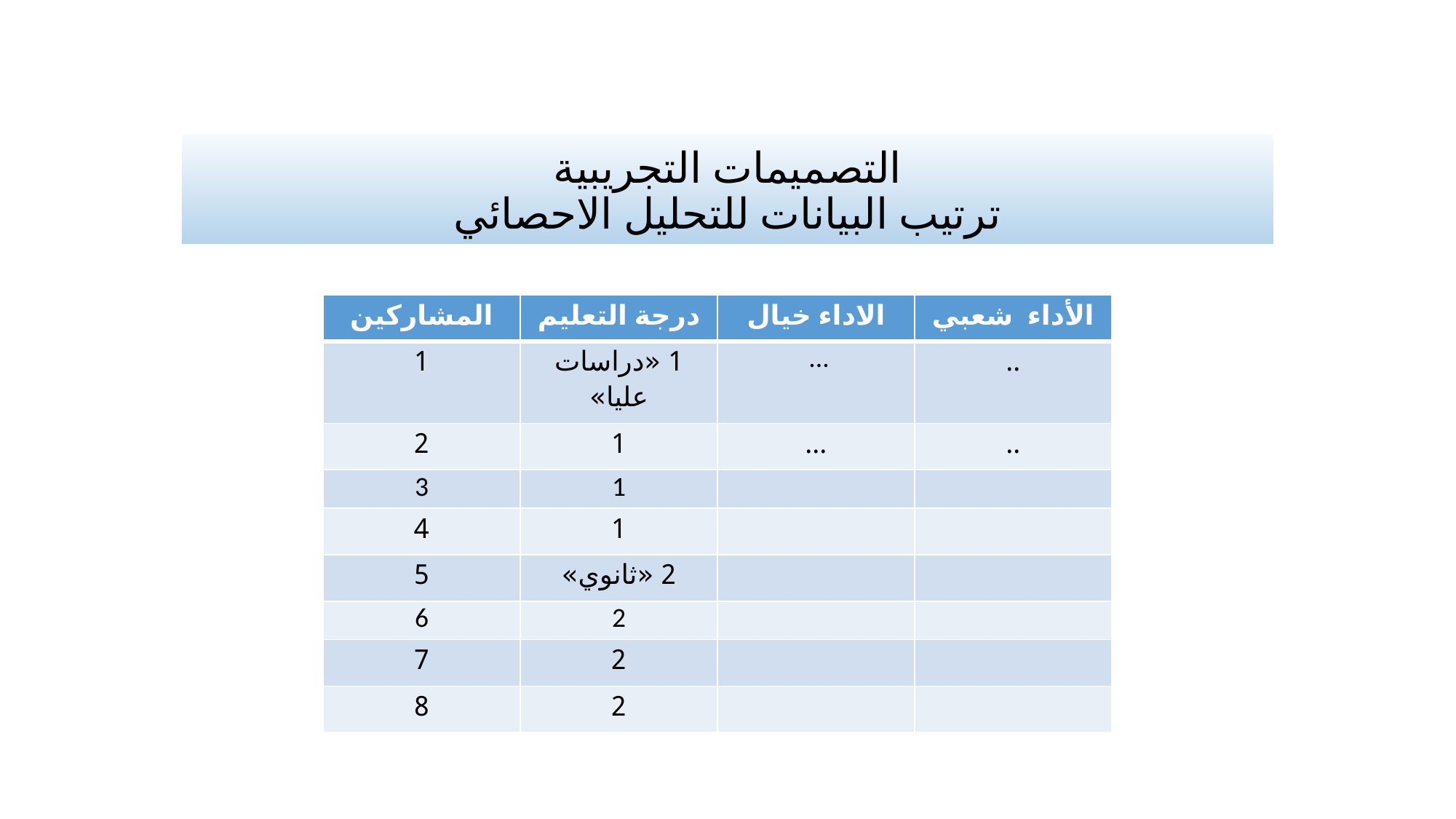

# التصميمات التجريبية ترتيب البيانات للتحليل الاحصائي

| المشاركين | درجة التعليم | الاداء خيال | الأداء شعبي |
| --- | --- | --- | --- |
| 1 | 1 «دراسات عليا» | ... | .. |
| 2 | 1 | ... | .. |
| 3 | 1 |  |  |
| 4 | 1 |  |  |
| 5 | 2 «ثانوي» |  |  |
| 6 | 2 |  |  |
| 7 | 2 |  |  |
| 8 | 2 |  |  |